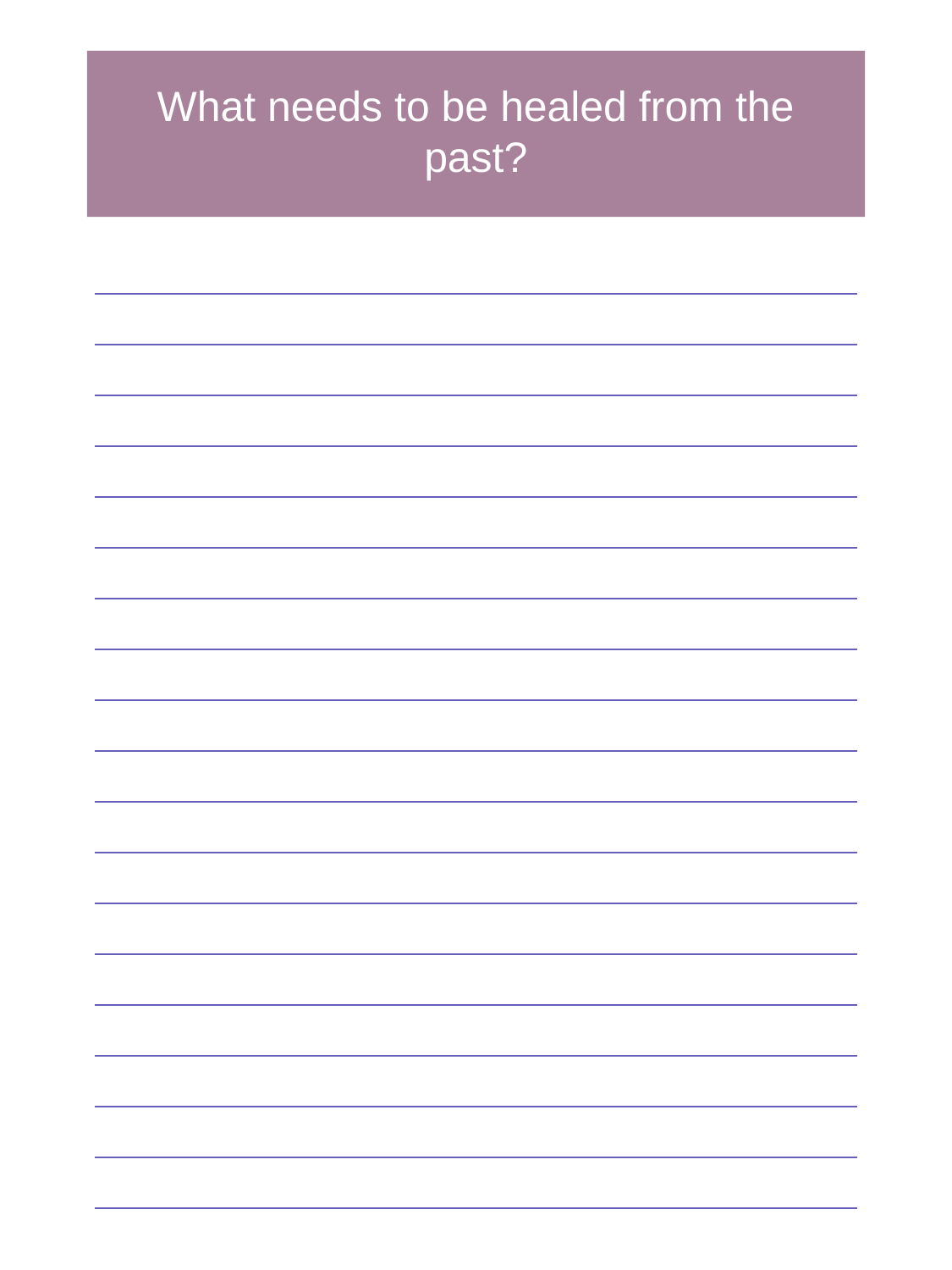

What needs to be healed from the past?
|  |
| --- |
|  |
|  |
|  |
|  |
|  |
|  |
|  |
|  |
|  |
|  |
|  |
|  |
|  |
|  |
|  |
|  |
|  |